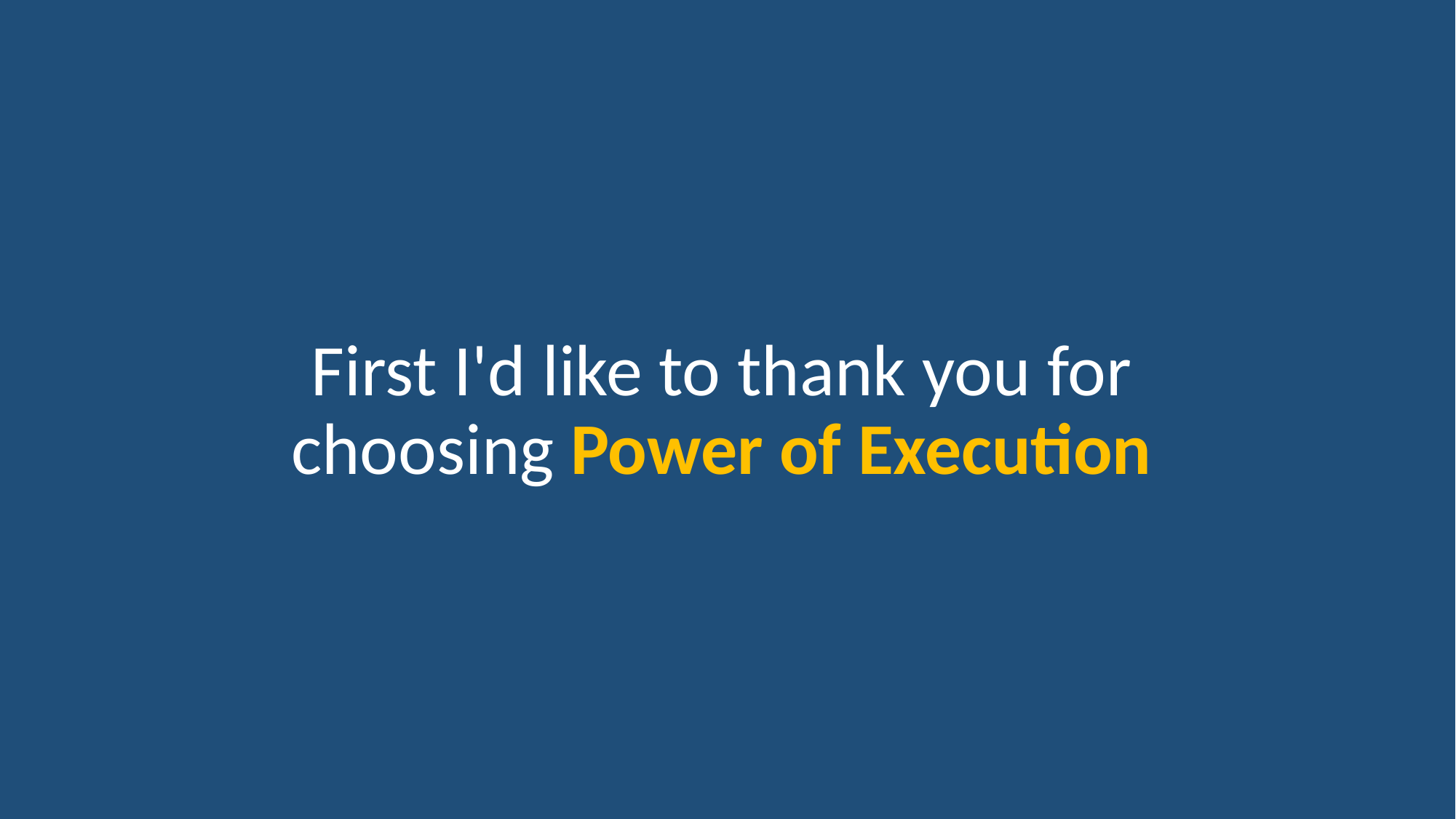

# First I'd like to thank you for choosing Power of Execution